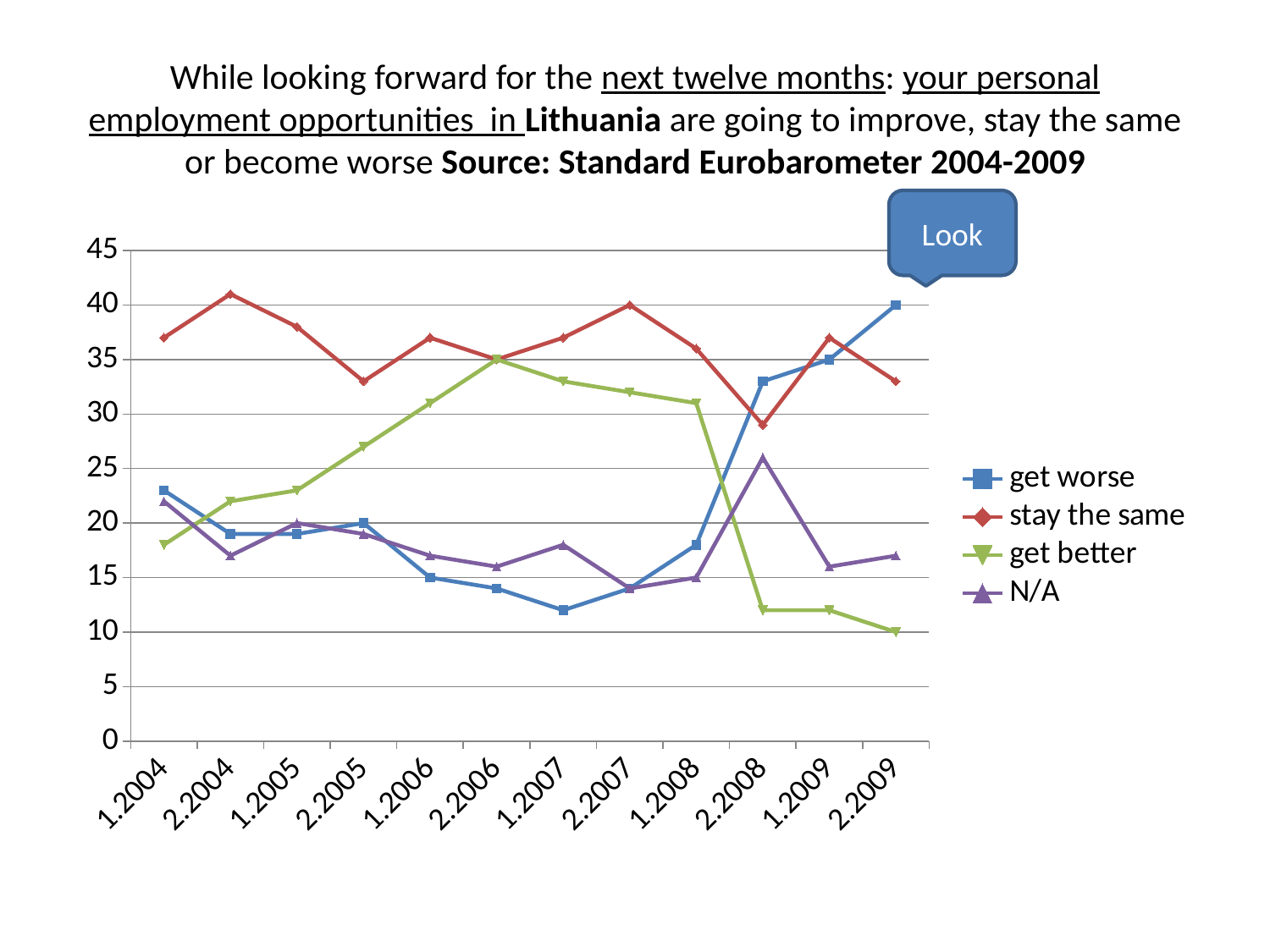

# While looking forward for the next twelve months: your personal employment opportunities  in Lithuania are going to improve, stay the same or become worse Source: Standard Eurobarometer 2004-2009
Look

### Chart

| Category | get worse | stay the same | get better | N/A |
|---|---|---|---|---|
| 1.2003999999999968 | 23.0 | 37.0 | 18.0 | 22.0 |
| 2.2004000000000001 | 19.0 | 41.0 | 22.0 | 17.0 |
| 1.2004999999999968 | 19.0 | 38.0 | 23.0 | 20.0 |
| 2.2004999999999999 | 20.0 | 33.0 | 27.0 | 19.0 |
| 1.2005999999999968 | 15.0 | 37.0 | 31.0 | 17.0 |
| 2.2006000000000001 | 14.0 | 35.0 | 35.0 | 16.0 |
| 1.2006999999999968 | 12.0 | 37.0 | 33.0 | 18.0 |
| 2.2006999999999999 | 14.0 | 40.0 | 32.0 | 14.0 |
| 1.2007999999999968 | 18.0 | 36.0 | 31.0 | 15.0 |
| 2.2008000000000001 | 33.0 | 29.0 | 12.0 | 26.0 |
| 1.2008999999999967 | 35.0 | 37.0 | 12.0 | 16.0 |
| 2.2008999999999999 | 40.0 | 33.0 | 10.0 | 17.0 |